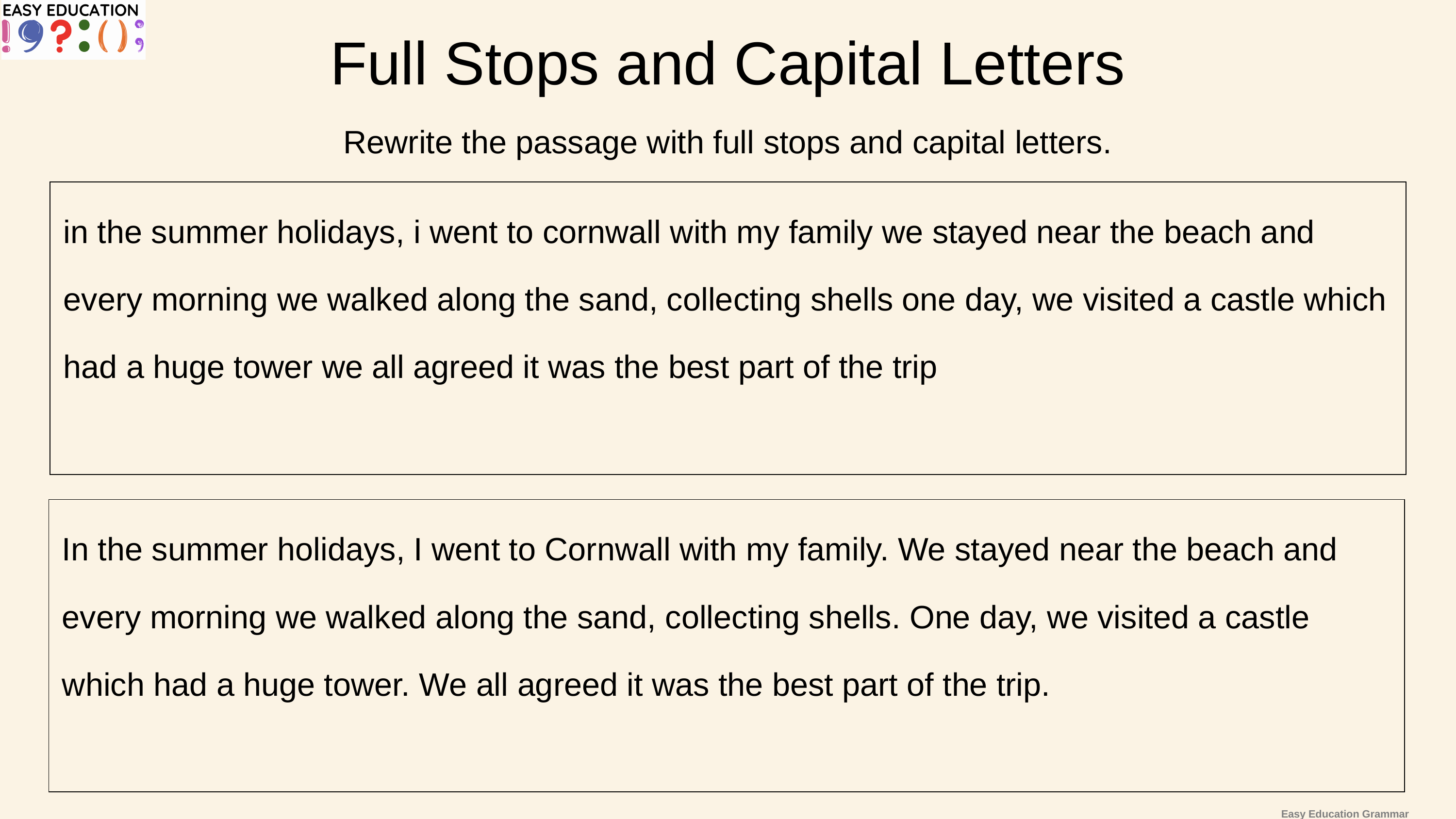

Full Stops and Capital Letters
Rewrite the passage with full stops and capital letters.

in the summer holidays, i went to cornwall with my family we stayed near the beach and every morning we walked along the sand, collecting shells one day, we visited a castle which had a huge tower we all agreed it was the best part of the trip

In the summer holidays, I went to Cornwall with my family. We stayed near the beach and every morning we walked along the sand, collecting shells. One day, we visited a castle which had a huge tower. We all agreed it was the best part of the trip.